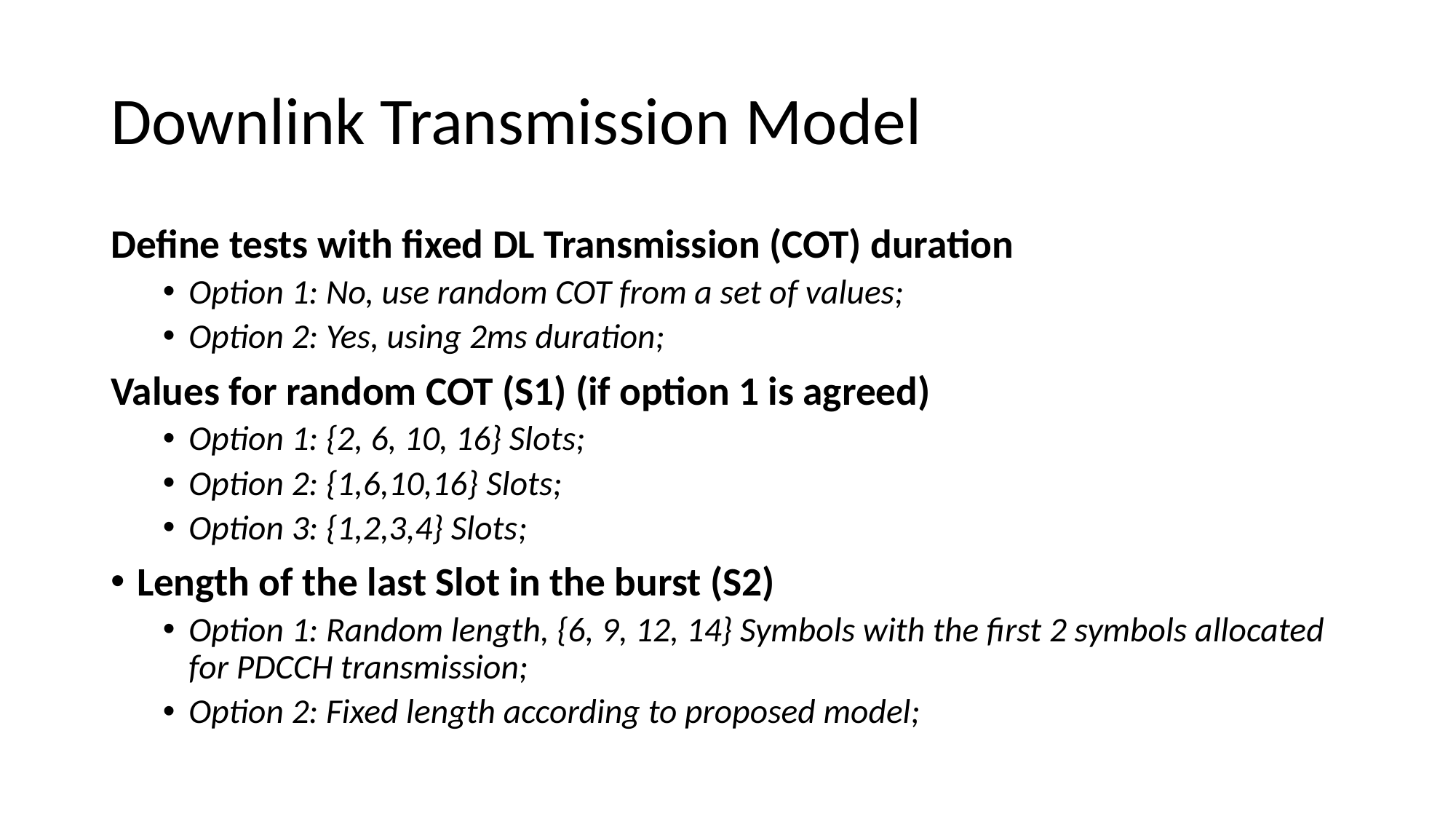

# Downlink Transmission Model
Define tests with fixed DL Transmission (COT) duration
Option 1: No, use random COT from a set of values;
Option 2: Yes, using 2ms duration;
Values for random COT (S1) (if option 1 is agreed)
Option 1: {2, 6, 10, 16} Slots;
Option 2: {1,6,10,16} Slots;
Option 3: {1,2,3,4} Slots;
Length of the last Slot in the burst (S2)
Option 1: Random length, {6, 9, 12, 14} Symbols with the first 2 symbols allocated for PDCCH transmission;
Option 2: Fixed length according to proposed model;